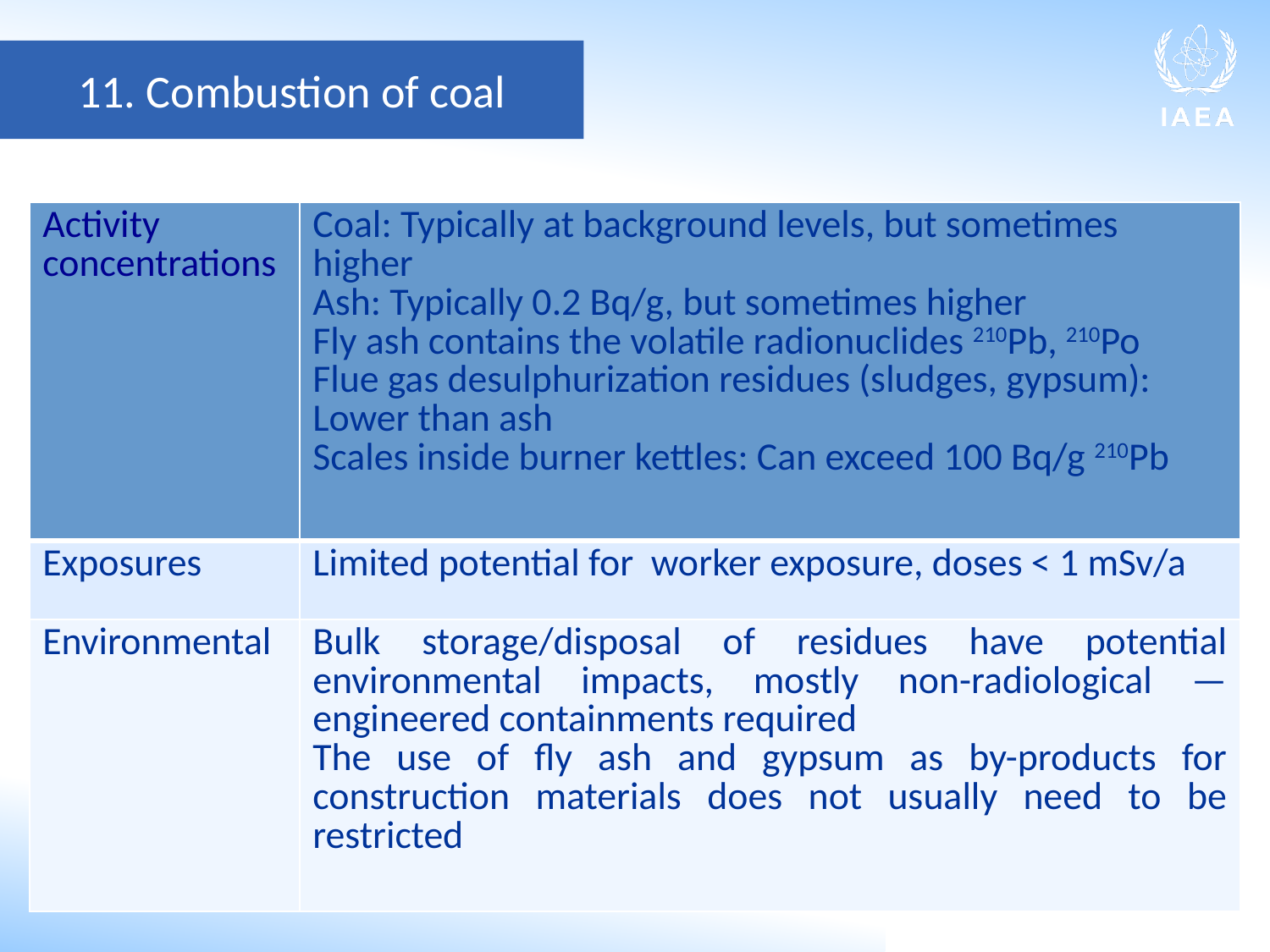

11. Combustion of coal
| Activity concentrations | Coal: Typically at background levels, but sometimes higher Ash: Typically 0.2 Bq/g, but sometimes higher Fly ash contains the volatile radionuclides 210Pb, 210Po Flue gas desulphurization residues (sludges, gypsum): Lower than ash Scales inside burner kettles: Can exceed 100 Bq/g 210Pb |
| --- | --- |
| Exposures | Limited potential for worker exposure, doses < 1 mSv/a |
| Environmental | Bulk storage/disposal of residues have potential environmental impacts, mostly non-radiological — engineered containments required The use of fly ash and gypsum as by-products for construction materials does not usually need to be restricted |